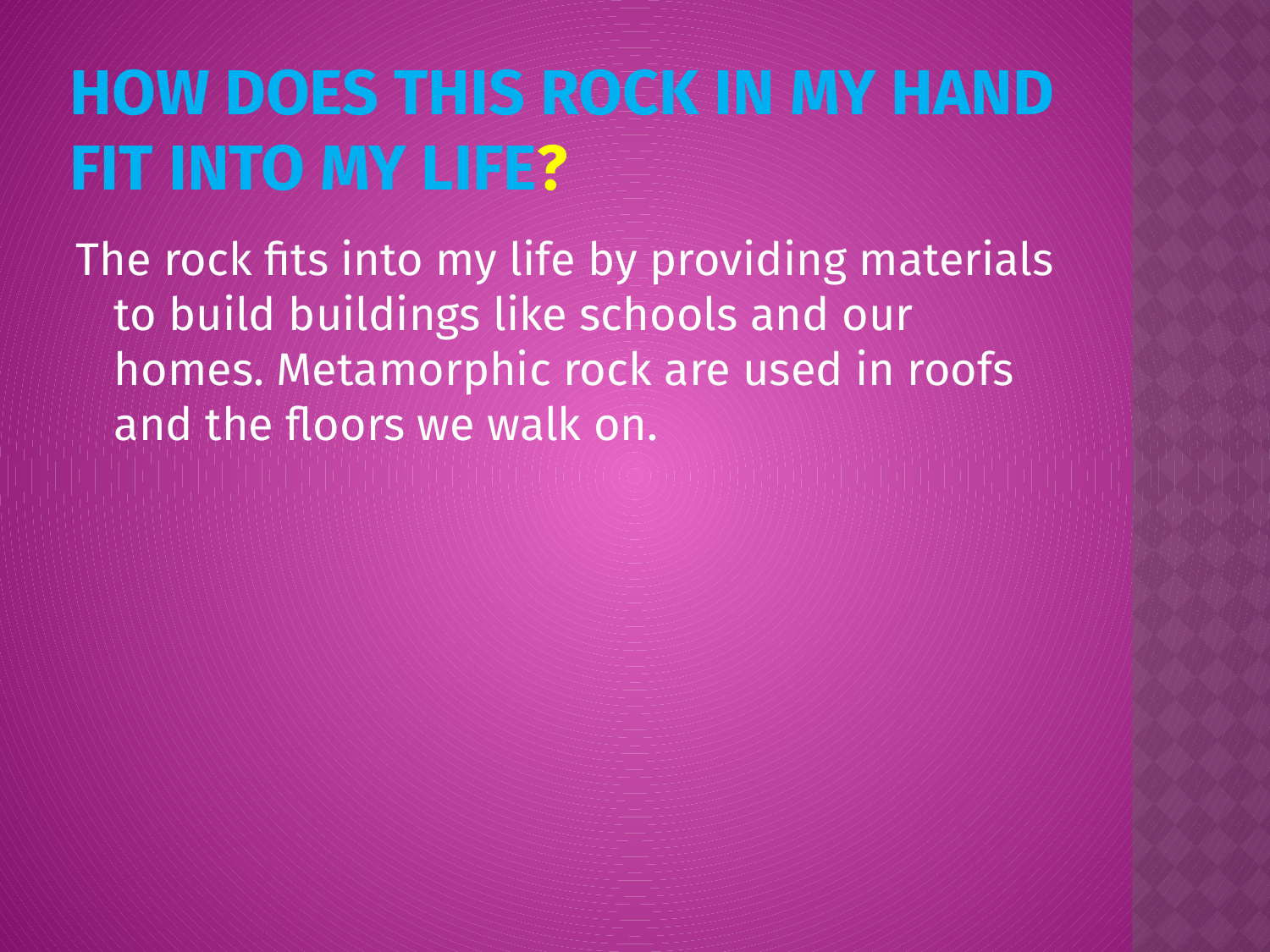

# How does this rock in my hand fit into my life?
The rock fits into my life by providing materials to build buildings like schools and our homes. Metamorphic rock are used in roofs and the floors we walk on.